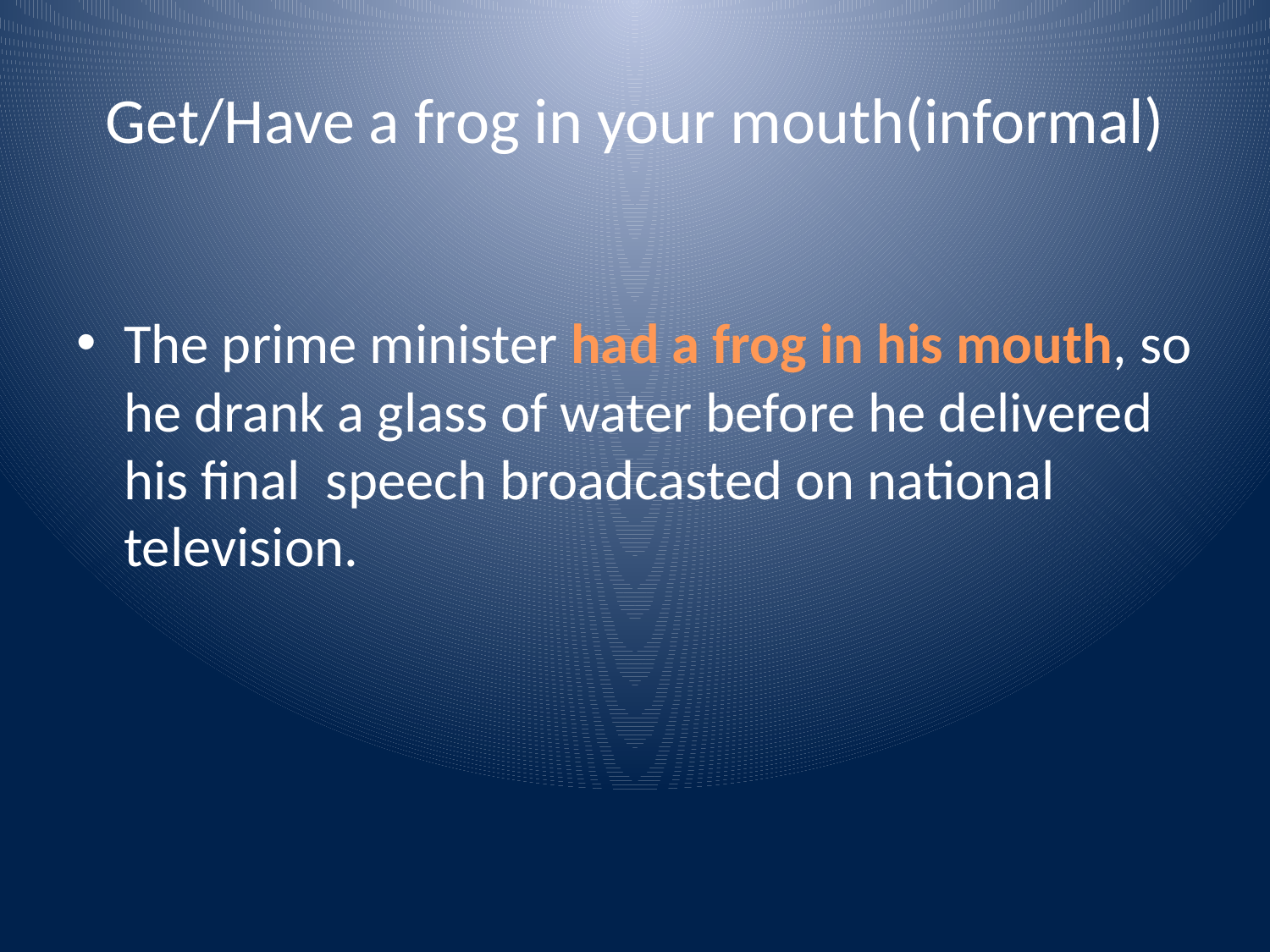

# Get/Have a frog in your mouth(informal)

The prime minister had a frog in his mouth, so he drank a glass of water before he delivered his final  speech broadcasted on national television.